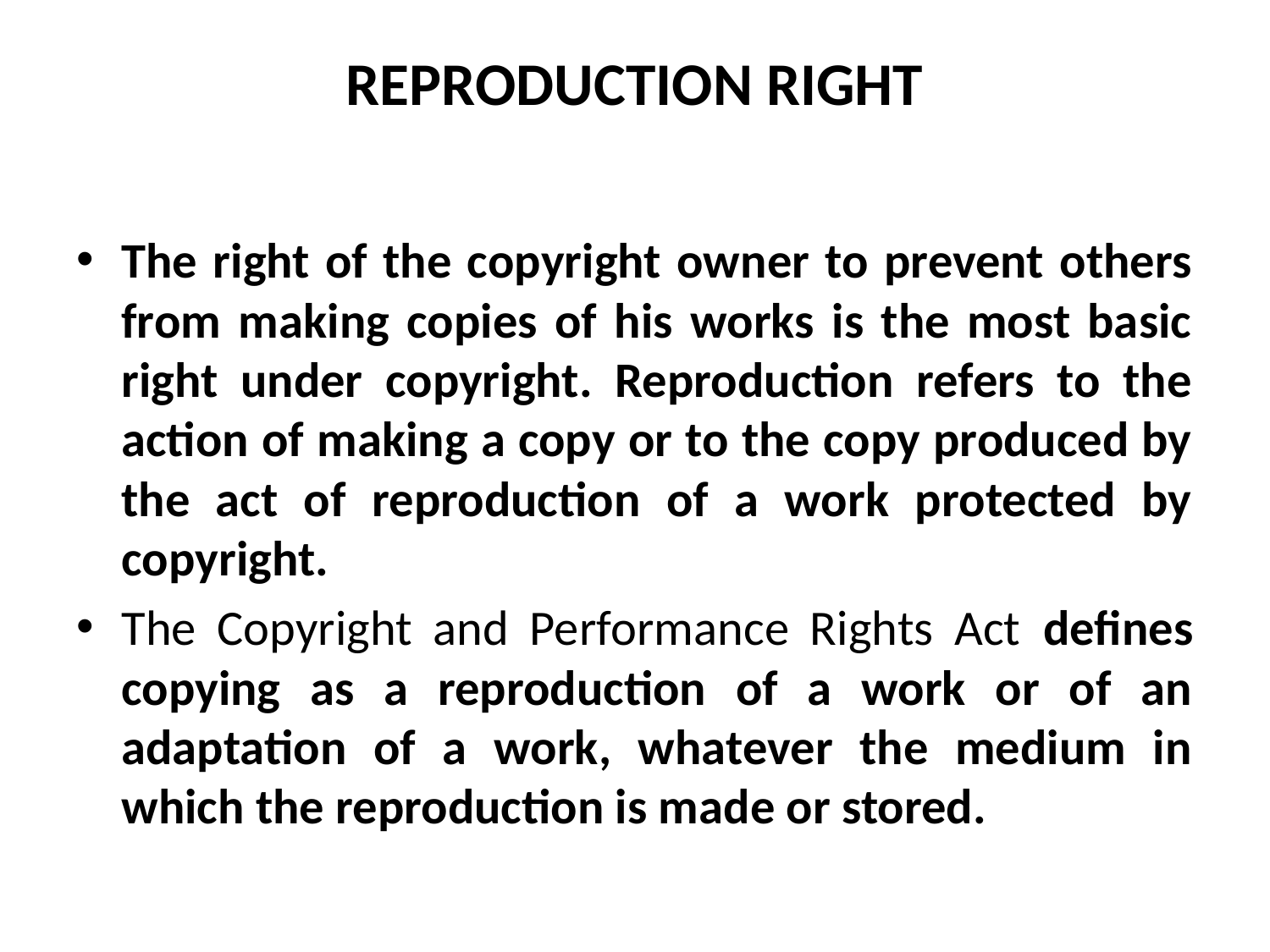

# REPRODUCTION RIGHT
The right of the copyright owner to prevent others from making copies of his works is the most basic right under copyright. Reproduction refers to the action of making a copy or to the copy produced by the act of reproduction of a work protected by copyright.
The Copyright and Performance Rights Act defines copying as a reproduction of a work or of an adaptation of a work, whatever the medium in which the reproduction is made or stored.